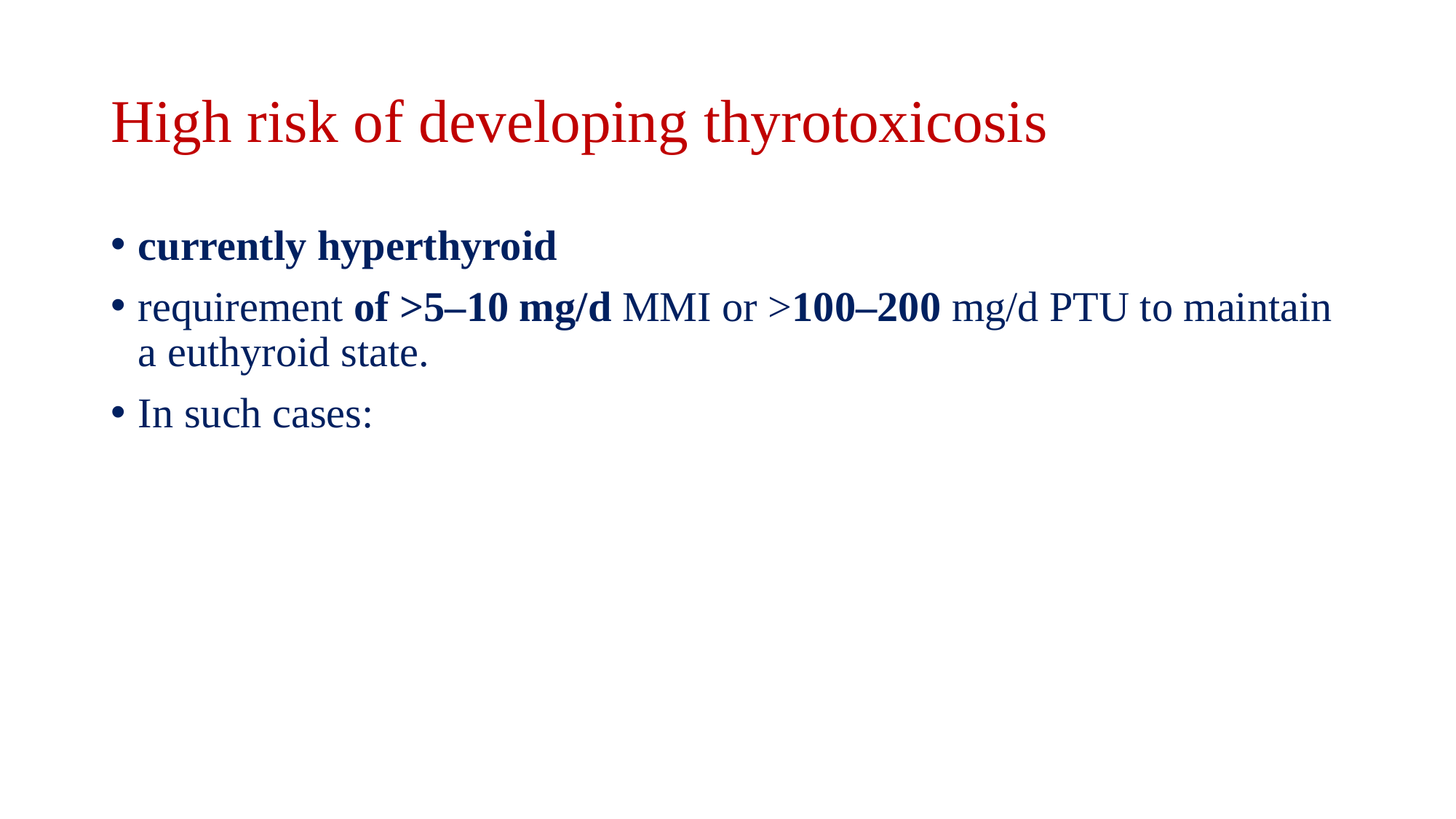

# High risk of developing thyrotoxicosis
currently hyperthyroid
requirement of >5–10 mg/d MMI or >100–200 mg/d PTU to maintain a euthyroid state.
In such cases: